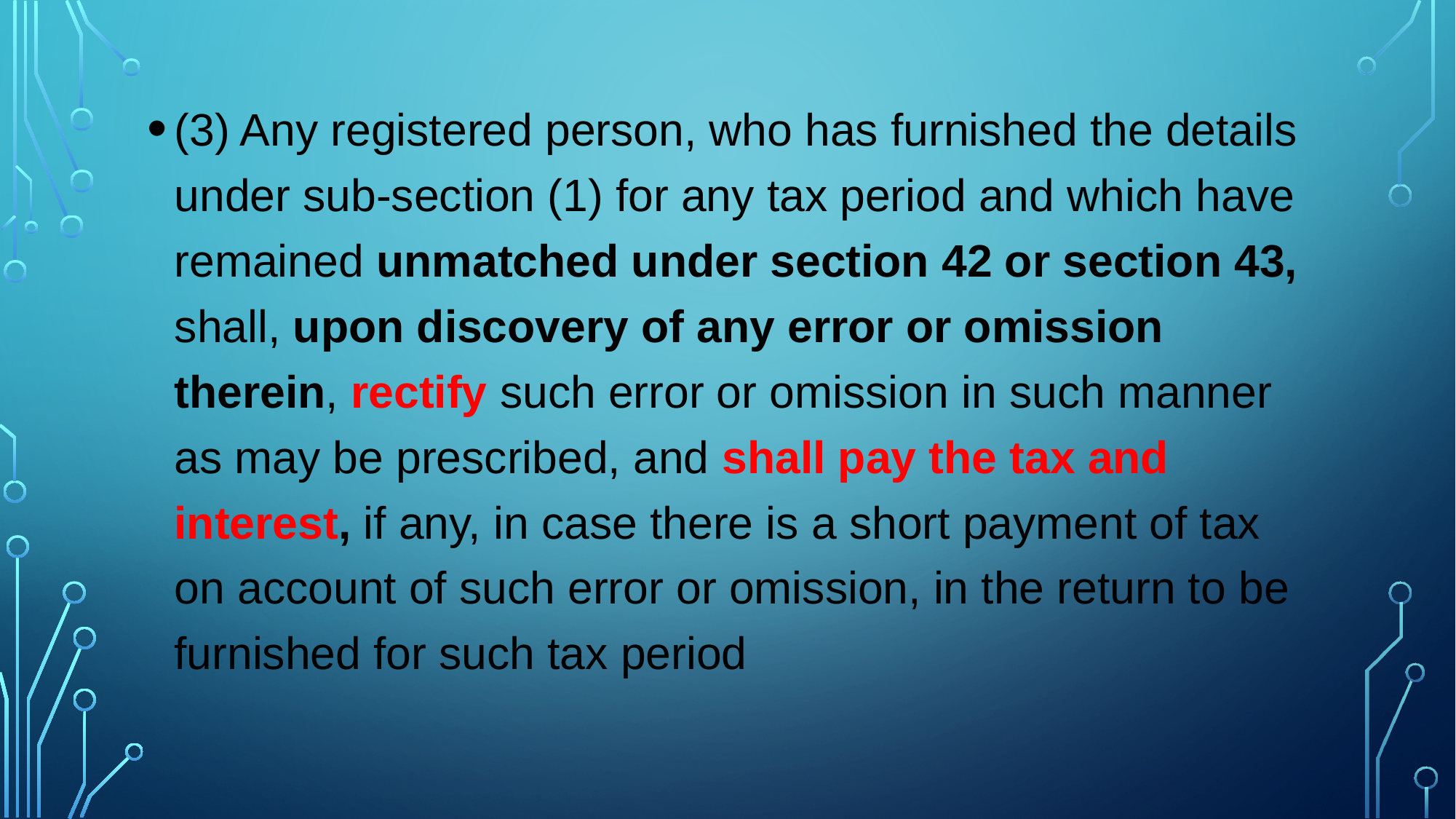

(3) Any registered person, who has furnished the details under sub-section (1) for any tax period and which have remained unmatched under section 42 or section 43, shall, upon discovery of any error or omission therein, rectify such error or omission in such manner as may be prescribed, and shall pay the tax and interest, if any, in case there is a short payment of tax on account of such error or omission, in the return to be furnished for such tax period